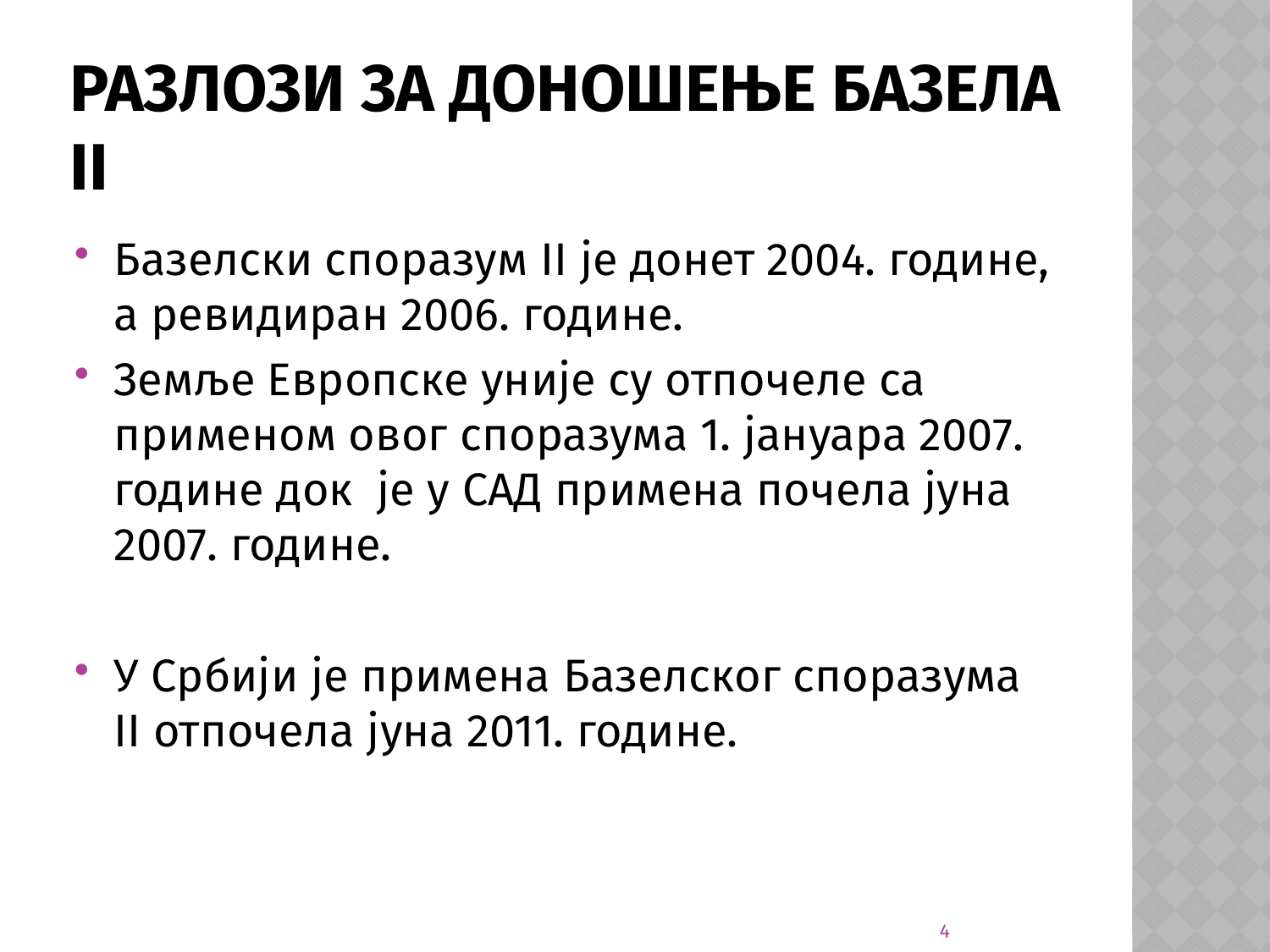

# Разлози за доношење базела II
Базелски споразум II је донет 2004. године, а ревидиран 2006. године.
Земље Европске уније су отпочеле са применом овог споразума 1. јануара 2007. године док  је у САД примена почела јуна 2007. године.

У Србији је примена Базелског споразума II отпочела јуна 2011. године.
4